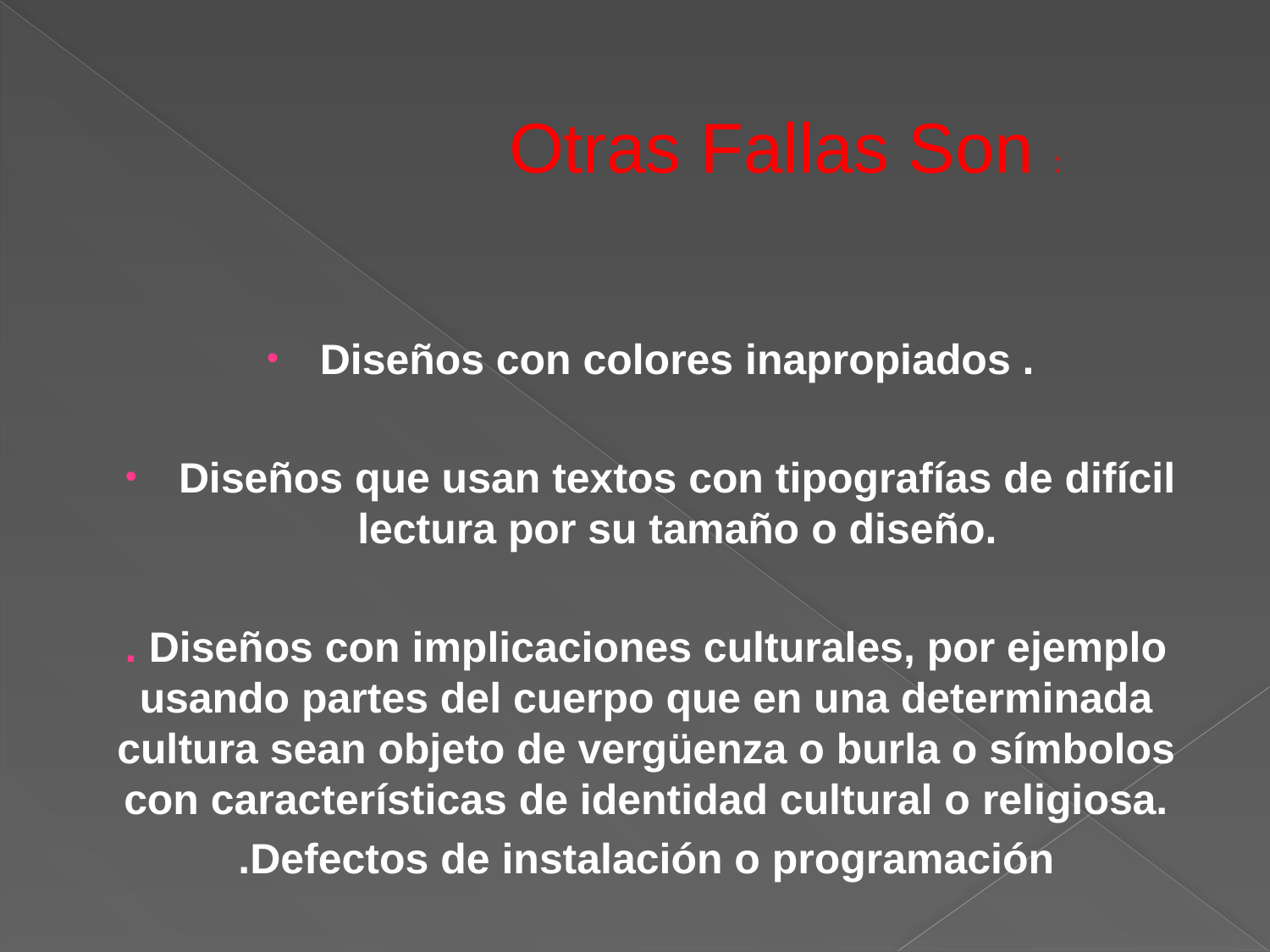

Otras Fallas Son :
Diseños con colores inapropiados .

Diseños que usan textos con tipografías de difícil lectura por su tamaño o diseño.

. Diseños con implicaciones culturales, por ejemplo usando partes del cuerpo que en una determinada cultura sean objeto de vergüenza o burla o símbolos con características de identidad cultural o religiosa.
.Defectos de instalación o programación